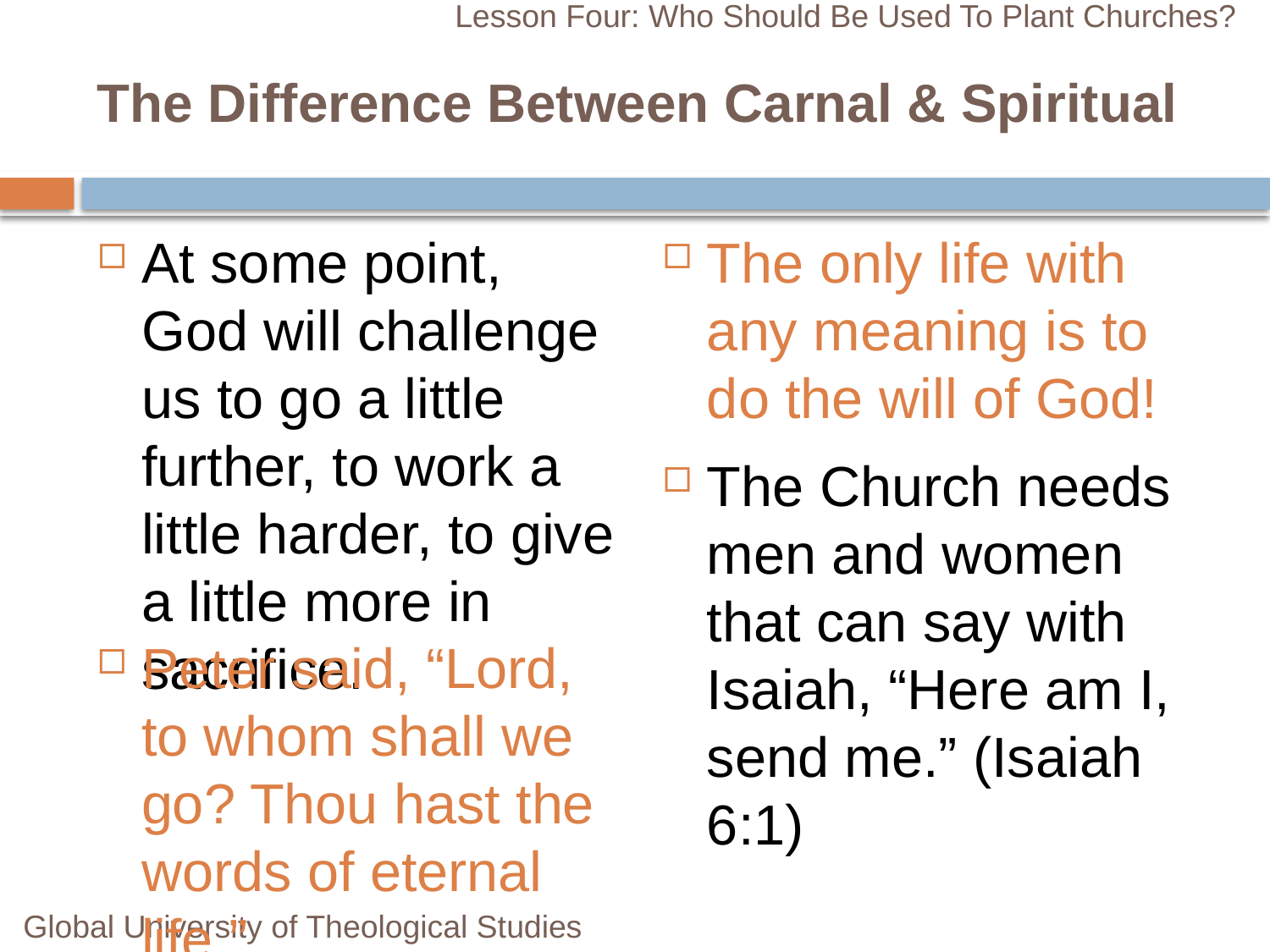

Lesson Four: Who Should Be Used To Plant Churches?
# The Difference Between Carnal & Spiritual
At some point, God will challenge us to go a little further, to work a little harder, to give a little more in sacrifice.
The only life with any meaning is to do the will of God!
The Church needs men and women that can say with Isaiah, “Here am I, send me.” (Isaiah 6:1)
Peter said, “Lord, to whom shall we go? Thou hast the words of eternal life.”
Global University of Theological Studies